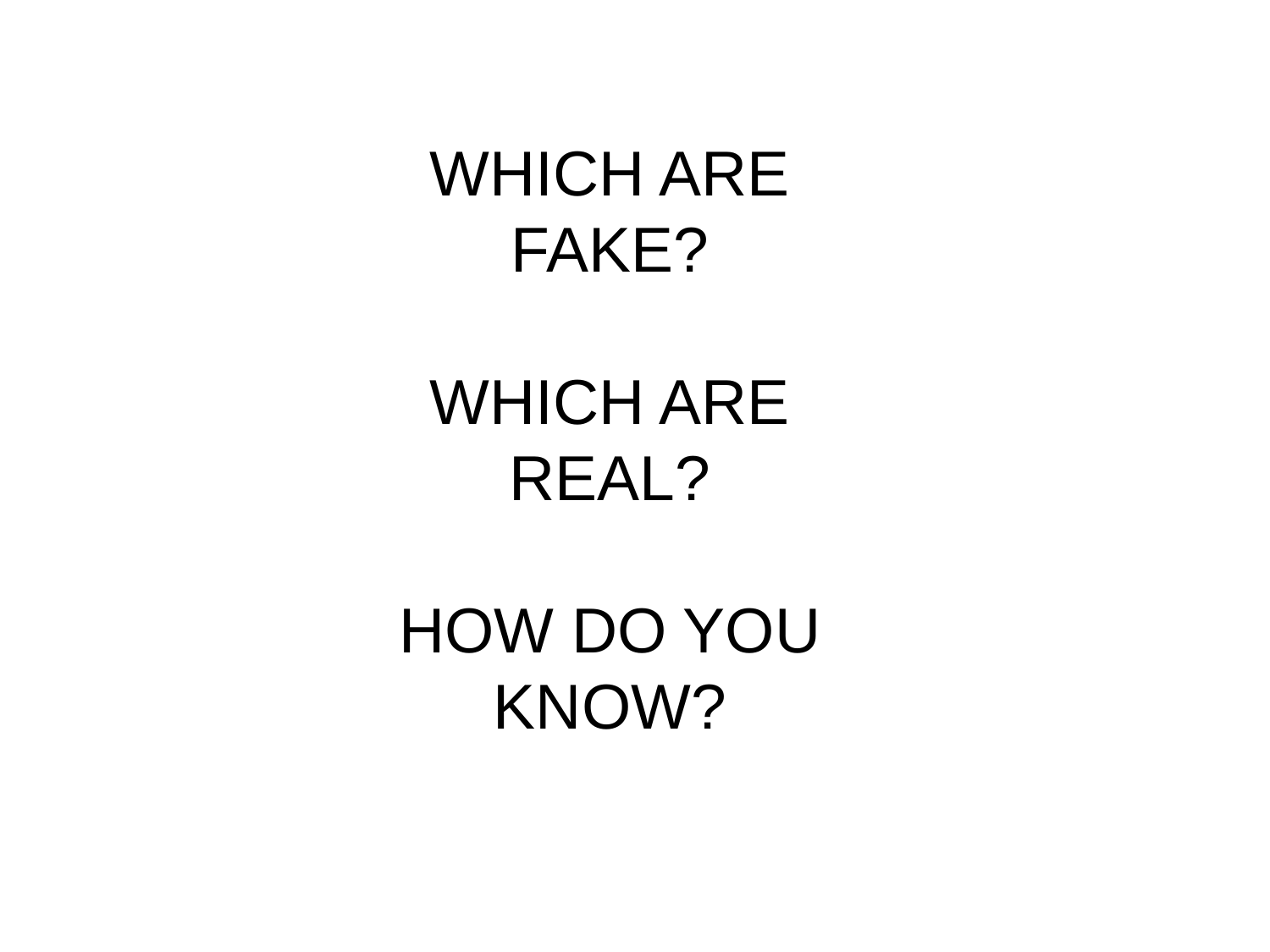

WHICH ARE FAKE?

WHICH ARE REAL?

HOW DO YOU KNOW?